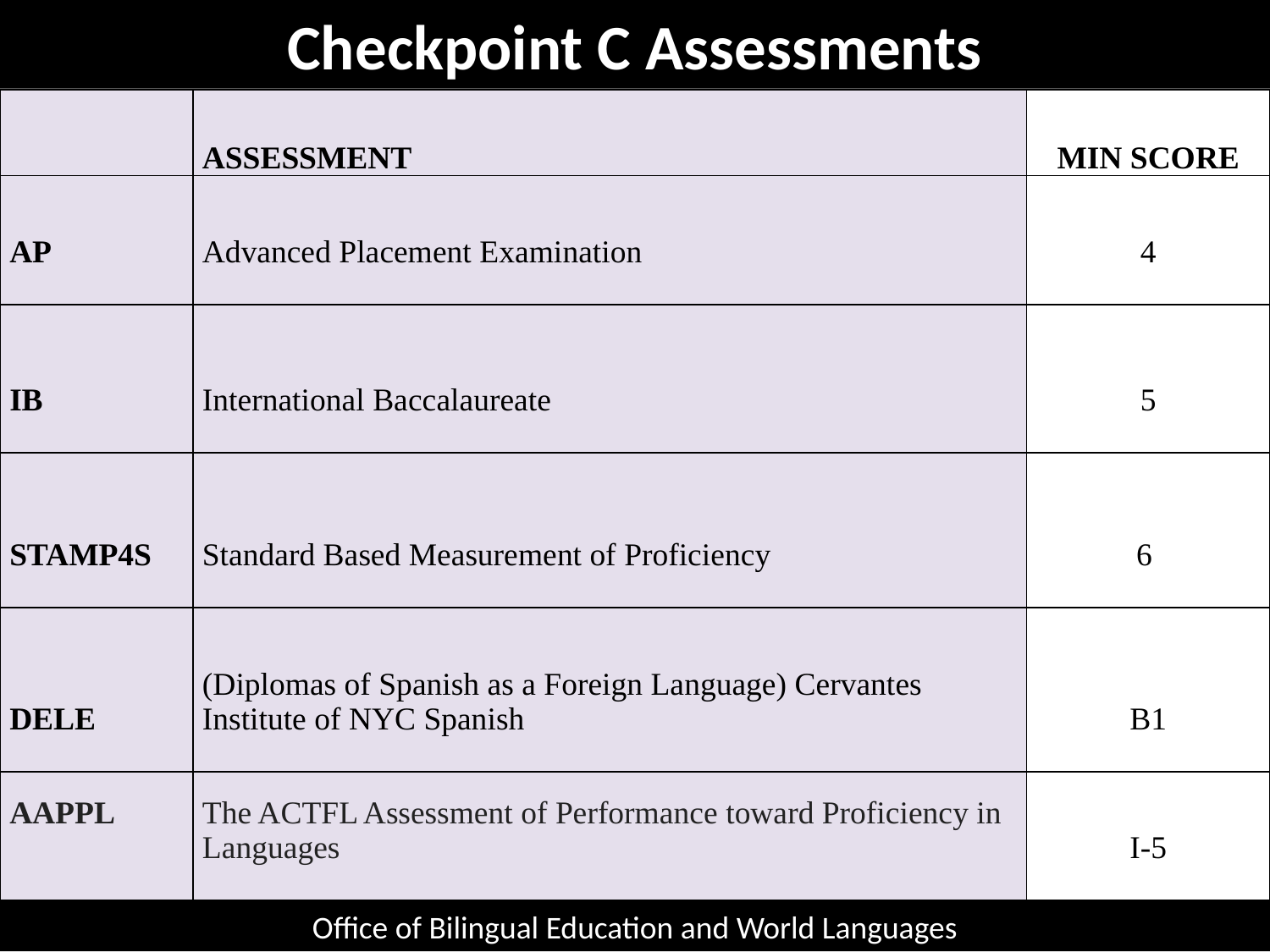

Checkpoint C Assessments
|  | ASSESSMENT | MIN SCORE |
| --- | --- | --- |
| AP | Advanced Placement Examination | 4 |
| IB | International Baccalaureate | 5 |
| STAMP4S | Standard Based Measurement of Proficiency | 6 |
| DELE | (Diplomas of Spanish as a Foreign Language) Cervantes Institute of NYC Spanish | B1 |
| AAPPL | The ACTFL Assessment of Performance toward Proficiency in Languages | I-5 |
Office of Bilingual Education and World Languages
Office of Bilingual Education and World Languages